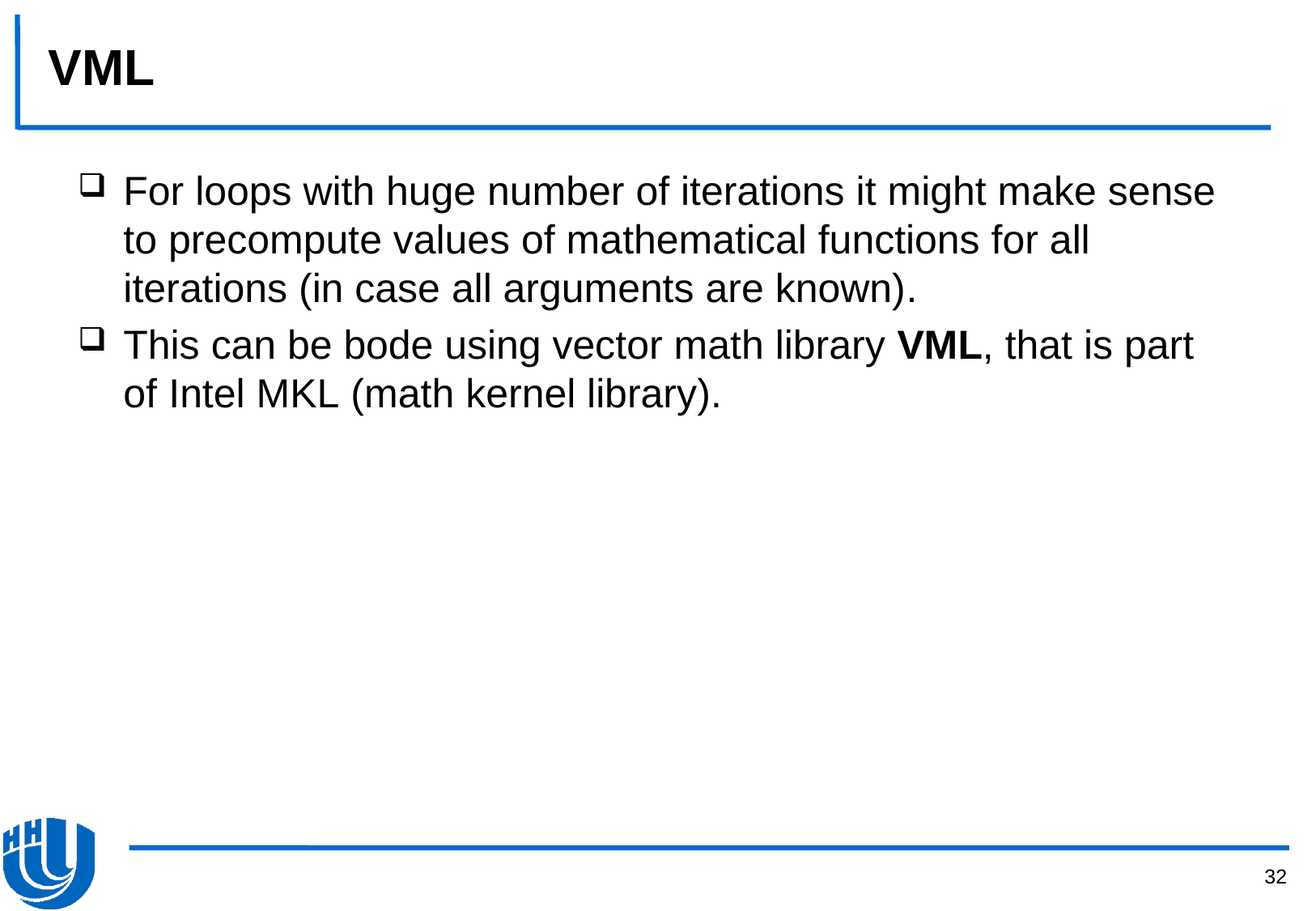

# VML
For loops with huge number of iterations it might make sense to precompute values of mathematical functions for all iterations (in case all arguments are known).
This can be bode using vector math library VML, that is part of Intel MKL (math kernel library).